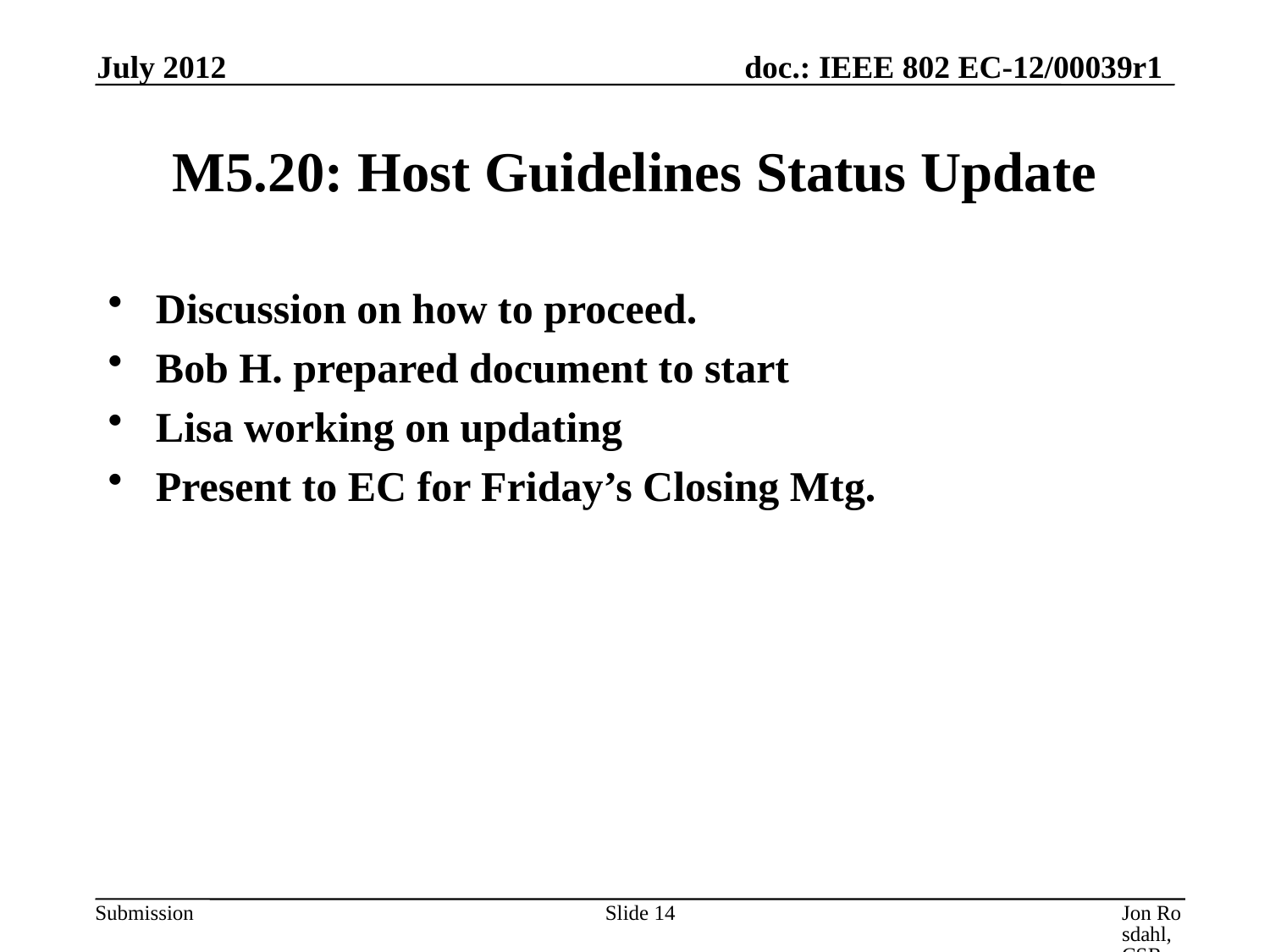

July 2012
# M5.20: Host Guidelines Status Update
Discussion on how to proceed.
Bob H. prepared document to start
Lisa working on updating
Present to EC for Friday’s Closing Mtg.
Slide 14
Jon Rosdahl, CSR